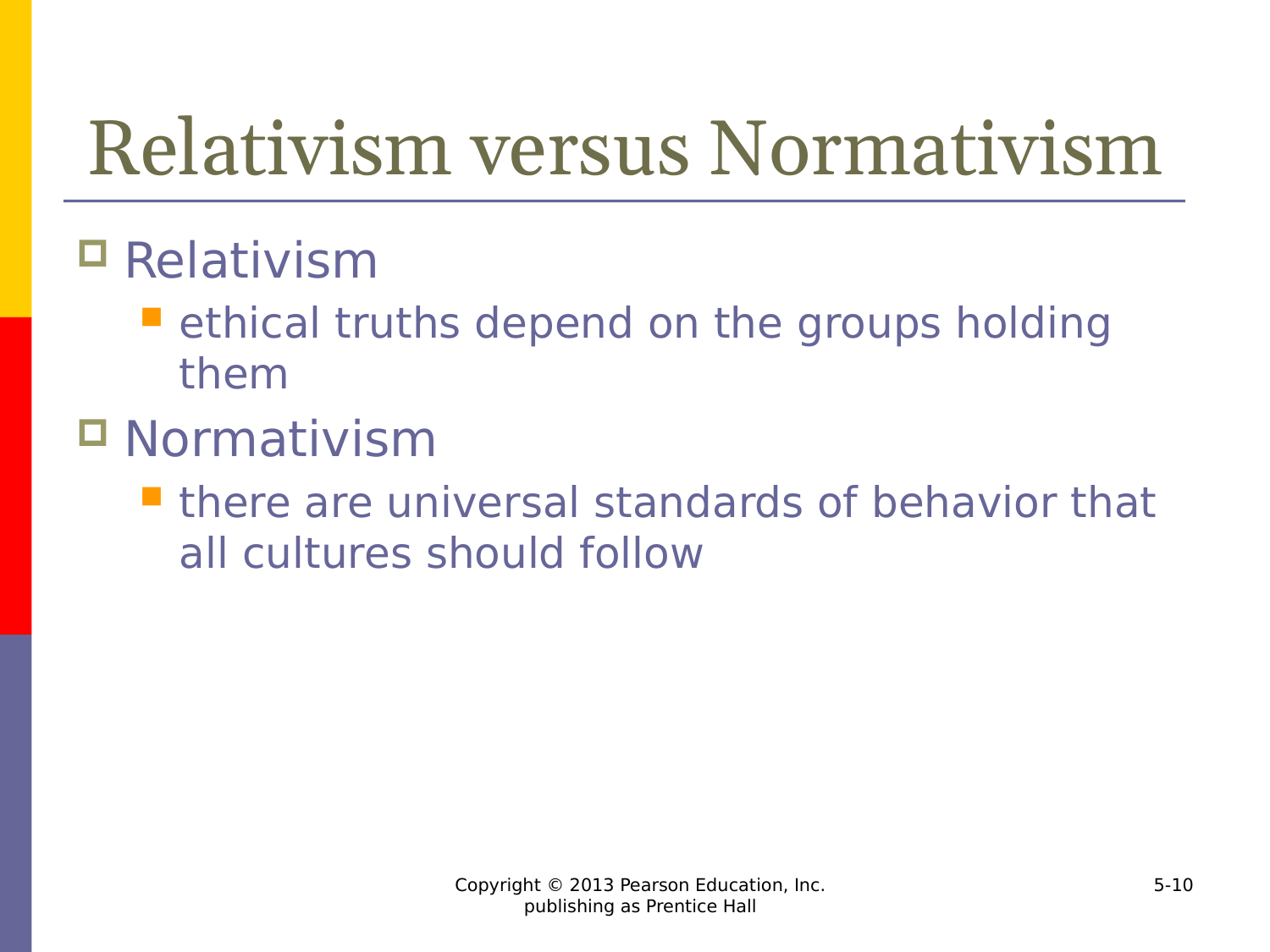

# Relativism versus Normativism
Relativism
ethical truths depend on the groups holding them
Normativism
there are universal standards of behavior that all cultures should follow
Copyright © 2013 Pearson Education, Inc. publishing as Prentice Hall
5-10